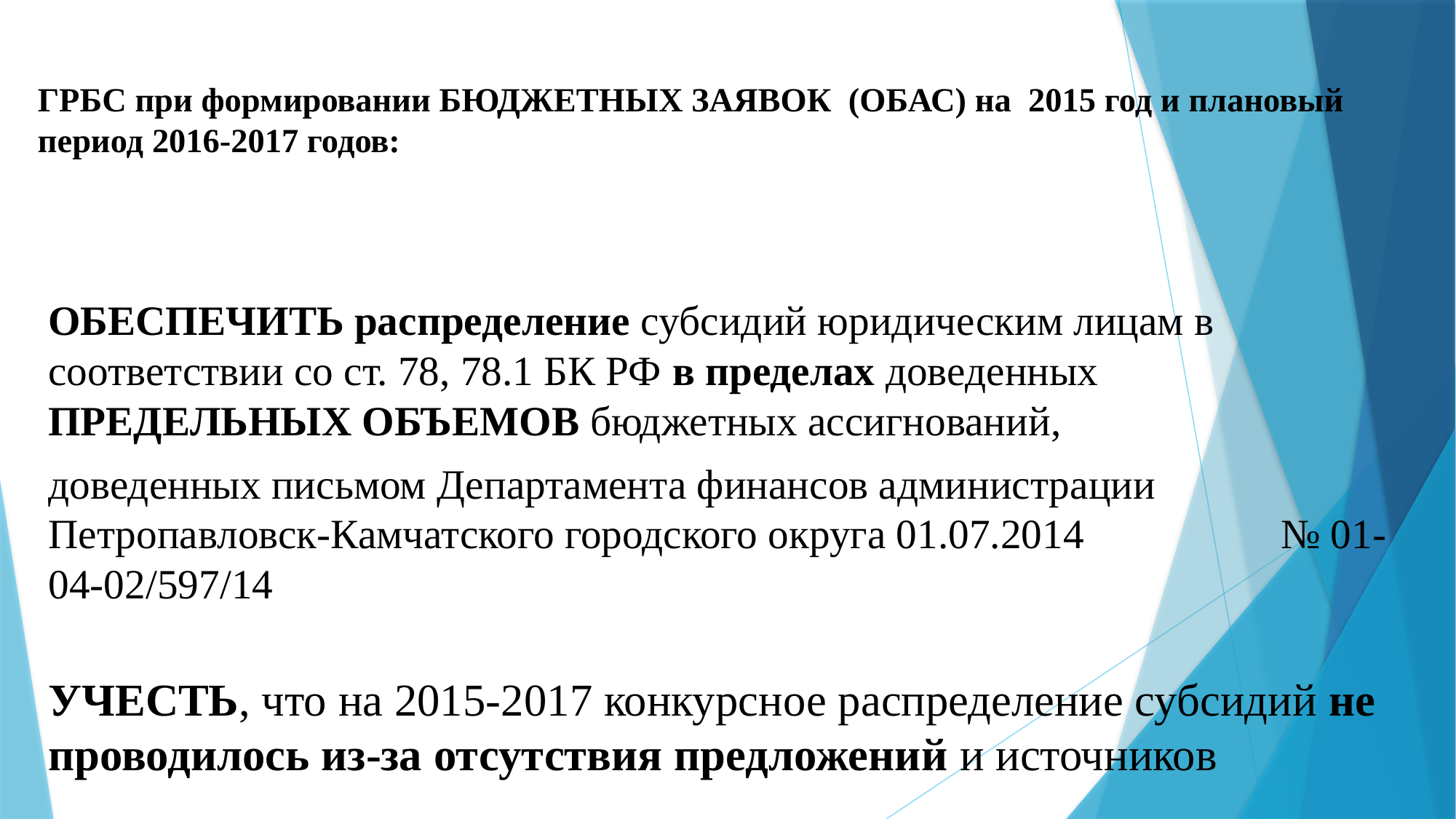

# ГРБС при формировании БЮДЖЕТНЫХ ЗАЯВОК  (ОБАС) на  2015 год и плановый период 2016-2017 годов:
ОБЕСПЕЧИТЬ распределение субсидий юридическим лицам в соответствии со ст. 78, 78.1 БК РФ в пределах доведенных ПРЕДЕЛЬНЫХ ОБЪЕМОВ бюджетных ассигнований,
доведенных письмом Департамента финансов администрации Петропавловск-Камчатского городского округа 01.07.2014                   № 01-04-02/597/14

УЧЕСТЬ, что на 2015-2017 конкурсное распределение субсидий не проводилось из-за отсутствия предложений и источников